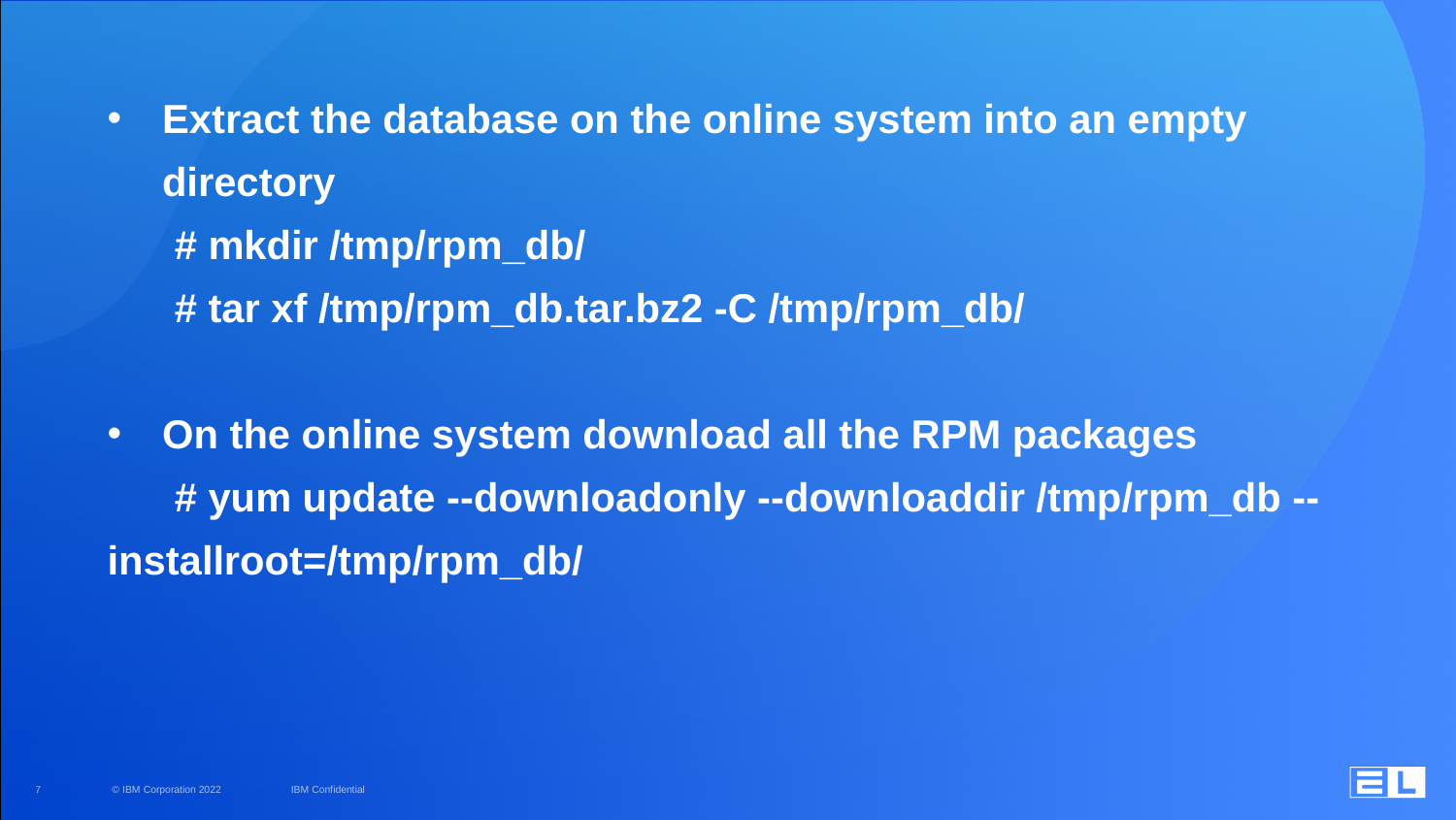

Extract the database on the online system into an empty directory
      # mkdir /tmp/rpm_db/
      # tar xf /tmp/rpm_db.tar.bz2 -C /tmp/rpm_db/

On the online system download all the RPM packages
      # yum update --downloadonly --downloaddir /tmp/rpm_db --installroot=/tmp/rpm_db/

7
© IBM Corporation 2022
IBM Confidential